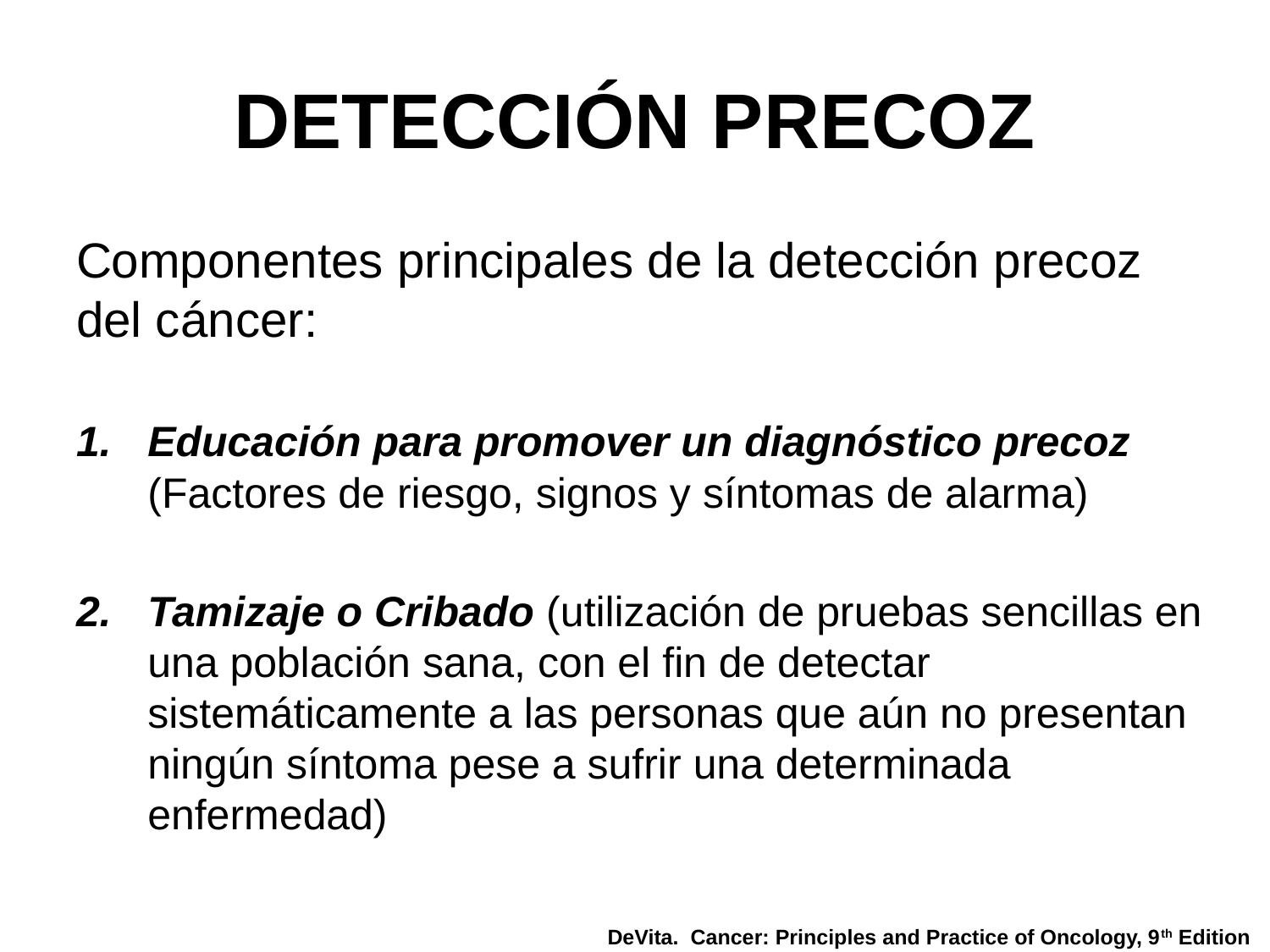

# DETECCIÓN PRECOZ
Componentes principales de la detección precoz del cáncer:

Educación para promover un diagnóstico precoz (Factores de riesgo, signos y síntomas de alarma)

Tamizaje o Cribado (utilización de pruebas sencillas en una población sana, con el fin de detectar sistemáticamente a las personas que aún no presentan ningún síntoma pese a sufrir una determinada enfermedad)
DeVita.  Cancer: Principles and Practice of Oncology, 9th Edition